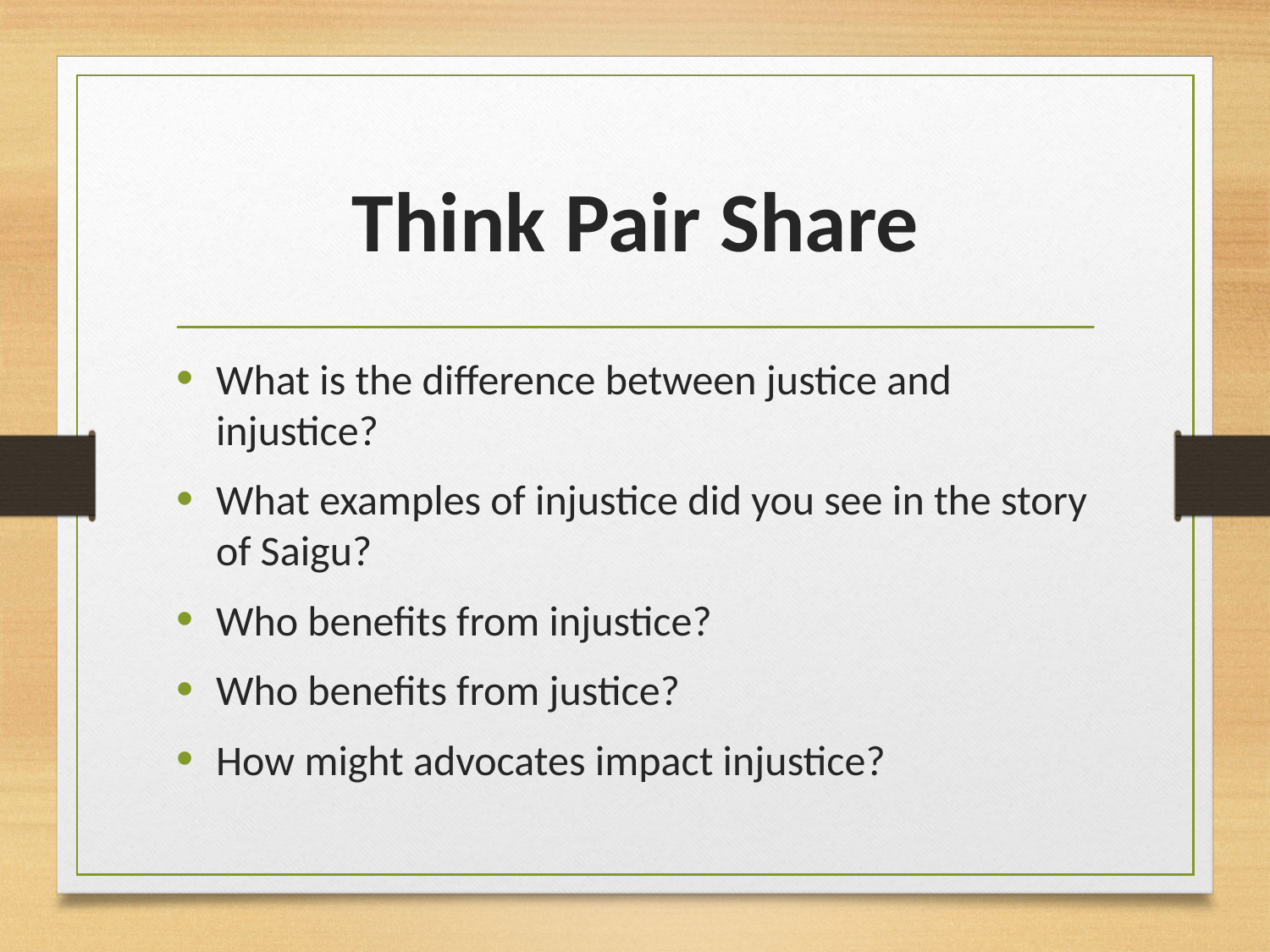

# Think Pair Share
What is the difference between justice and injustice?
What examples of injustice did you see in the story of Saigu?
Who benefits from injustice?
Who benefits from justice?
How might advocates impact injustice?